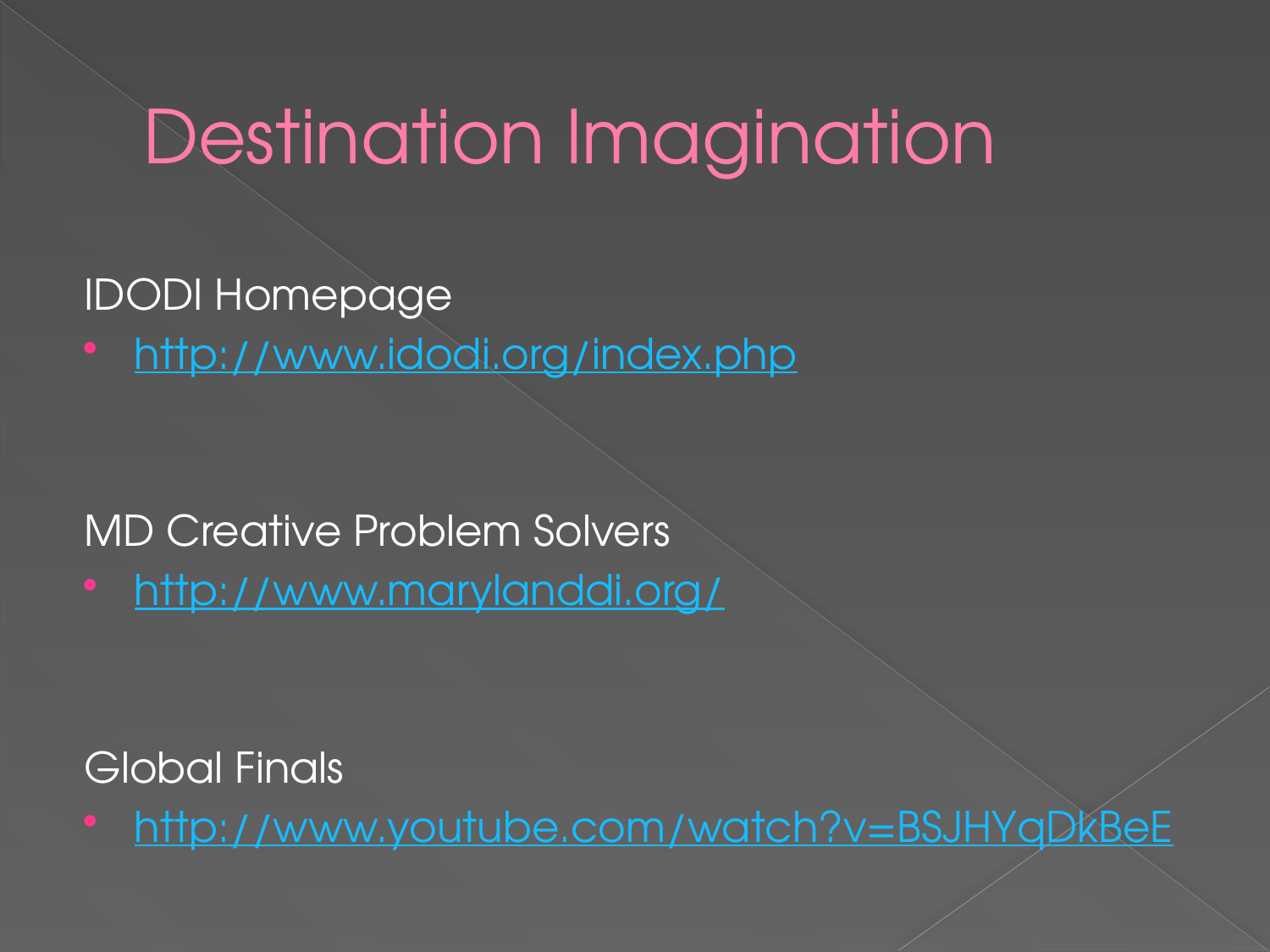

# Destination Imagination
IDODI Homepage
http://www.idodi.org/index.php

MD Creative Problem Solvers
http://www.marylanddi.org/

Global Finals
http://www.youtube.com/watch?v=BSJHYqDkBeE